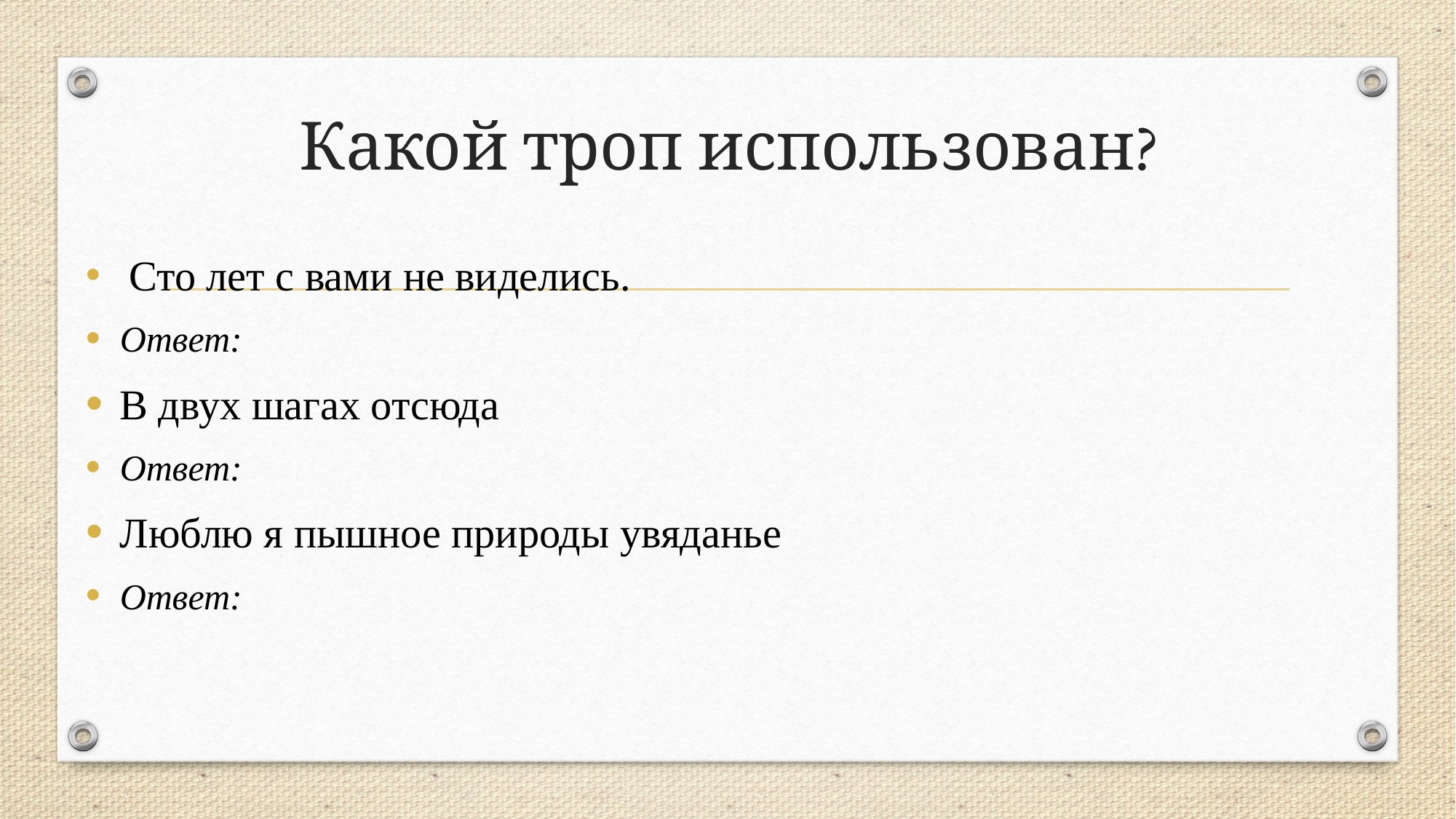

# Какой троп использован?
 Сто лет с вами не виделись.
Ответ:
В двух шагах отсюда
Ответ:
Люблю я пышное природы увяданье
Ответ: